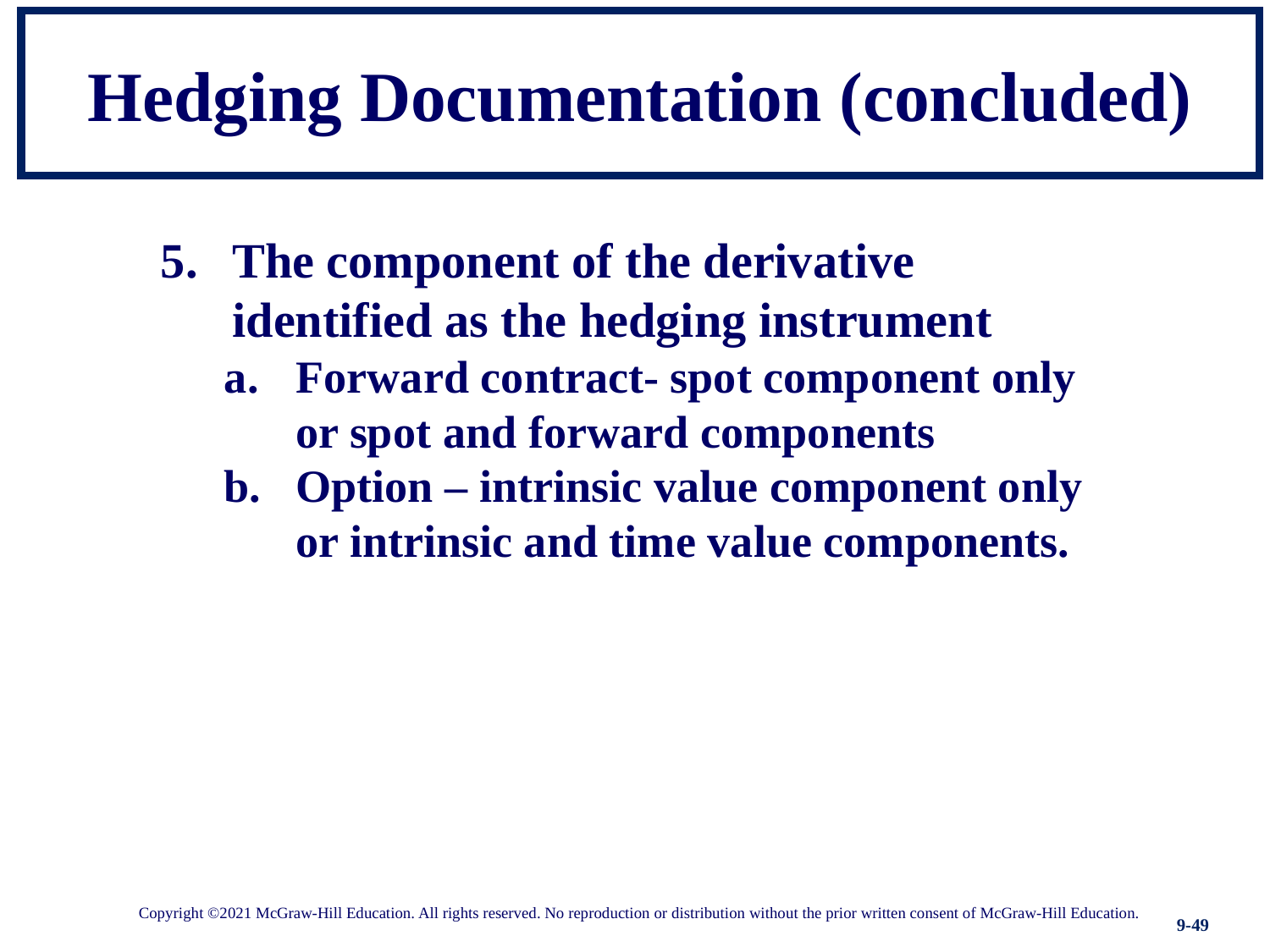

# Hedging Documentation (concluded)

The component of the derivative identified as the hedging instrument
Forward contract- spot component only or spot and forward components
Option – intrinsic value component only or intrinsic and time value components.

Copyright ©2021 McGraw-Hill Education. All rights reserved. No reproduction or distribution without the prior written consent of McGraw-Hill Education.
9-49